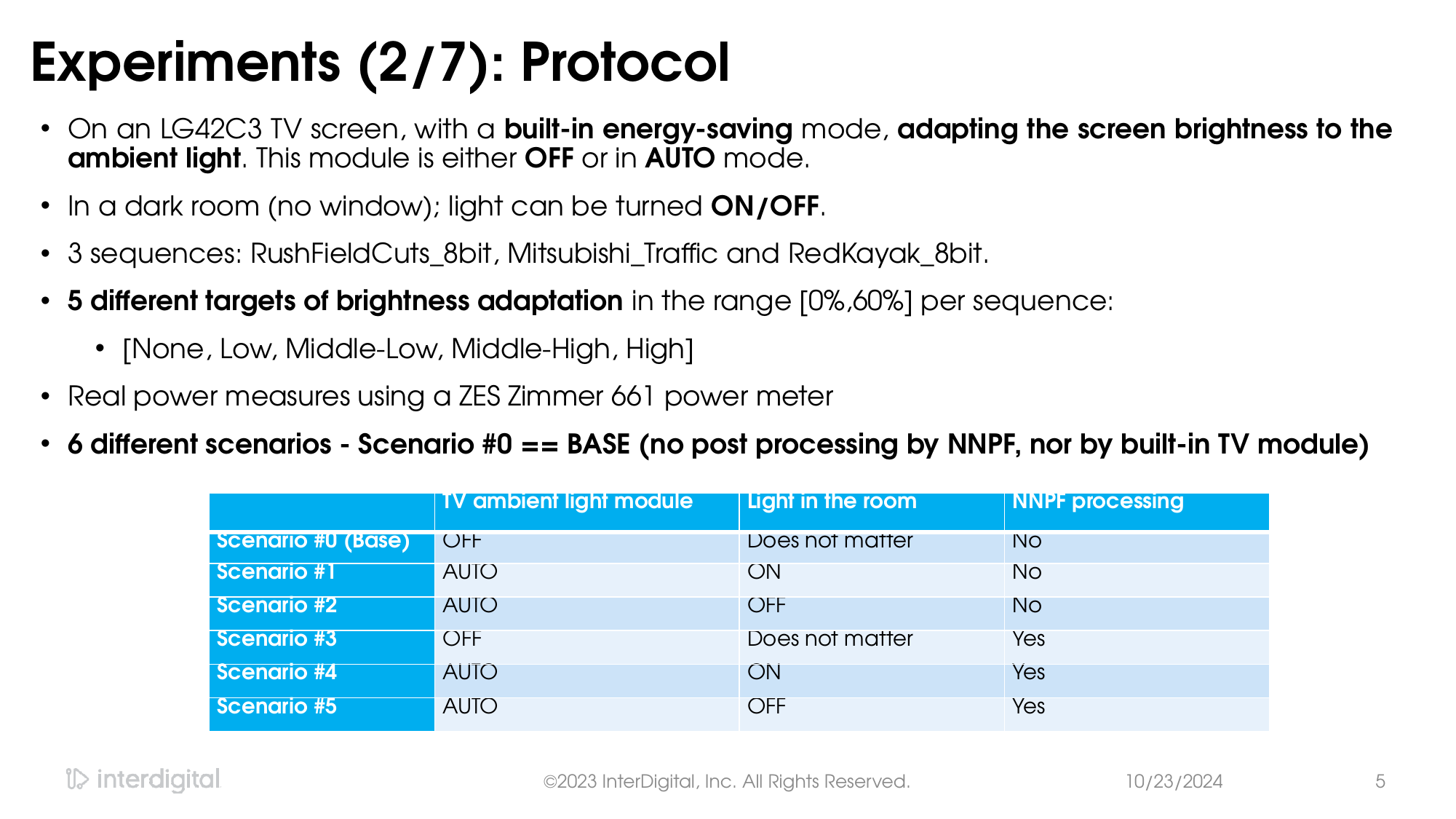

# Experiments (2/7): Protocol
On an LG42C3 TV screen, with a built-in energy-saving mode, adapting the screen brightness to the ambient light. This module is either OFF or in AUTO mode.
In a dark room (no window); light can be turned ON/OFF.
3 sequences: RushFieldCuts_8bit, Mitsubishi_Traffic and RedKayak_8bit.
5 different targets of brightness adaptation in the range [0%,60%] per sequence:
[None, Low, Middle-Low, Middle-High, High]
Real power measures using a ZES Zimmer 661 power meter
6 different scenarios - Scenario #0 == BASE (no post processing by NNPF, nor by built-in TV module)

|  | TV ambient light module | Light in the room | NNPF processing |
| --- | --- | --- | --- |
| Scenario #0 (Base) | OFF | Does not matter | No |
| Scenario #1 | AUTO | ON | No |
| Scenario #2 | AUTO | OFF | No |
| Scenario #3 | OFF | Does not matter | Yes |
| Scenario #4 | AUTO | ON | Yes |
| Scenario #5 | AUTO | OFF | Yes |
©2023 InterDigital, Inc. All Rights Reserved.
10/23/2024
5